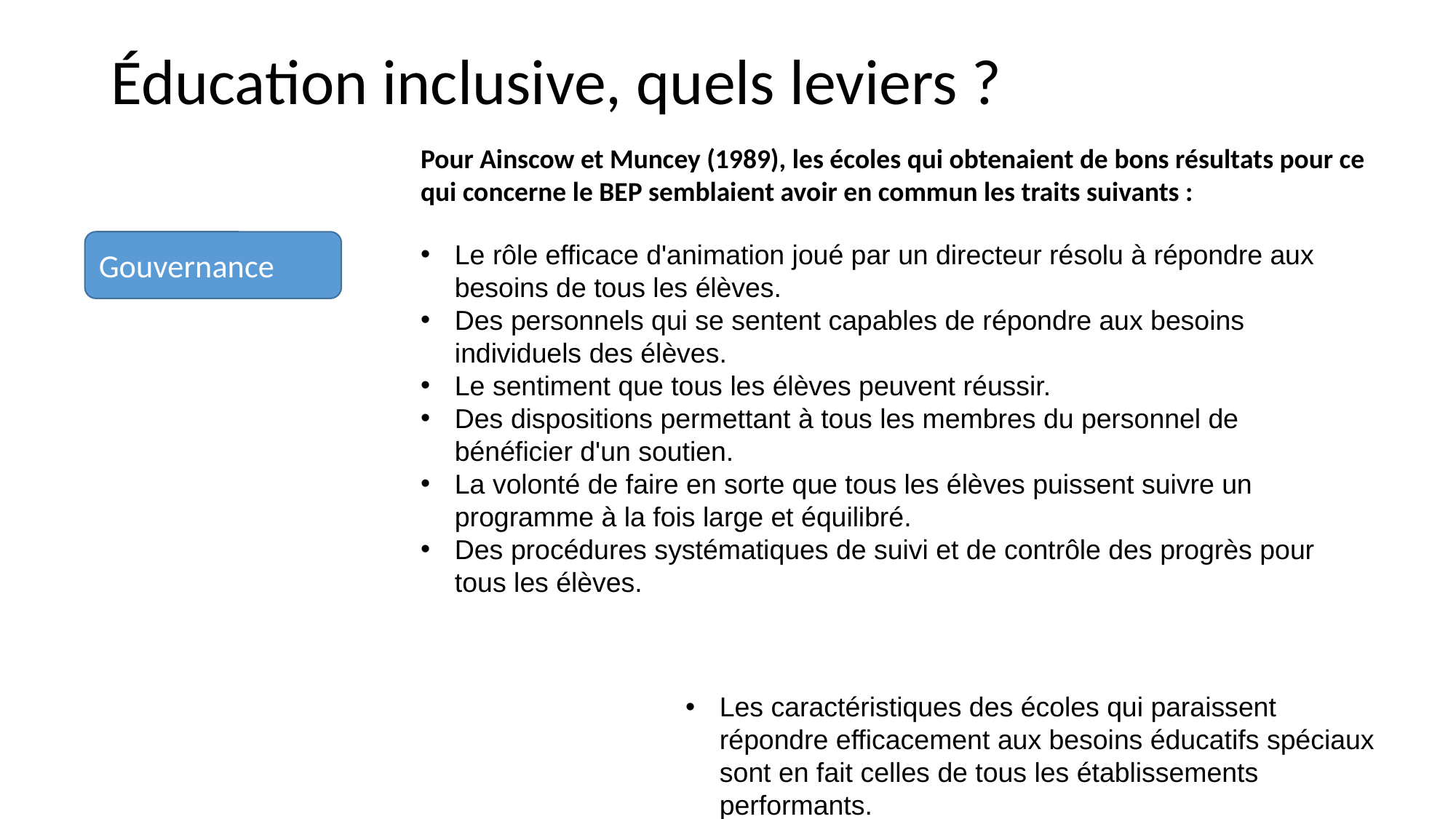

# Éducation inclusive, quels leviers ?
Pour Ainscow et Muncey (1989), les écoles qui obtenaient de bons résultats pour ce qui concerne le BEP semblaient avoir en commun les traits suivants :
Gouvernance
Le rôle efficace d'animation joué par un directeur résolu à répondre aux besoins de tous les élèves.
Des personnels qui se sentent capables de répondre aux besoins individuels des élèves.
Le sentiment que tous les élèves peuvent réussir.
Des dispositions permettant à tous les membres du personnel de bénéficier d'un soutien.
La volonté de faire en sorte que tous les élèves puissent suivre un programme à la fois large et équilibré.
Des procédures systématiques de suivi et de contrôle des progrès pour tous les élèves.
Les caractéristiques des écoles qui paraissent répondre efficacement aux besoins éducatifs spéciaux sont en fait celles de tous les établissements performants.